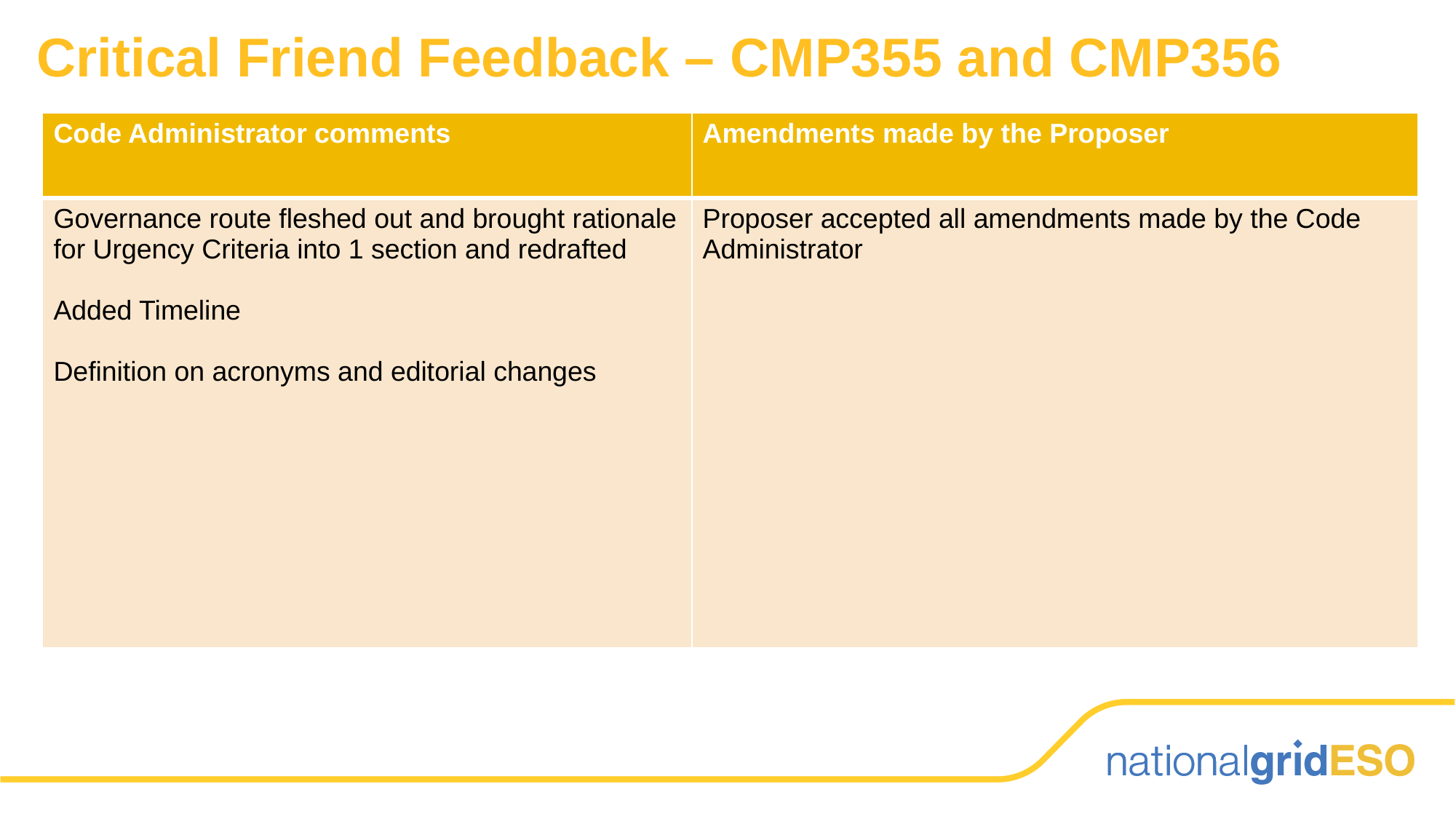

# Critical Friend Feedback – CMP355 and CMP356
| Code Administrator comments | Amendments made by the Proposer |
| --- | --- |
| Governance route fleshed out and brought rationale for Urgency Criteria into 1 section and redrafted Added Timeline Definition on acronyms and editorial changes | Proposer accepted all amendments made by the Code Administrator |